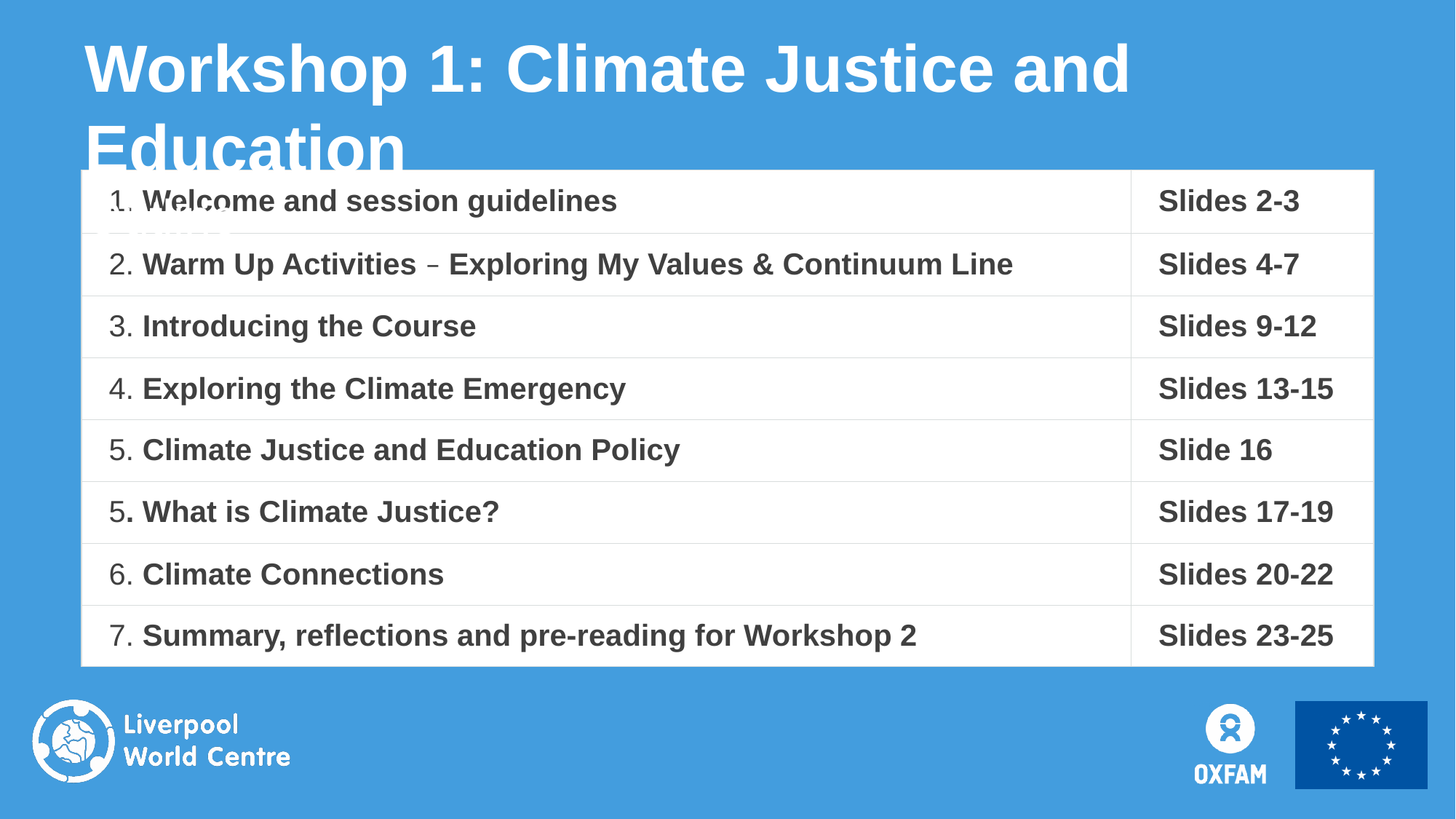

Workshop 1: Climate Justice and Education
Outline
| 1. Welcome and session guidelines | Slides 2-3 |
| --- | --- |
| 2. Warm Up Activities – Exploring My Values & Continuum Line | Slides 4-7 |
| 3. Introducing the Course | Slides 9-12 |
| 4. Exploring the Climate Emergency | Slides 13-15 |
| 5. Climate Justice and Education Policy | Slide 16 |
| 5. What is Climate Justice? | Slides 17-19 |
| 6. Climate Connections | Slides 20-22 |
| 7. Summary, reflections and pre-reading for Workshop 2 | Slides 23-25 |